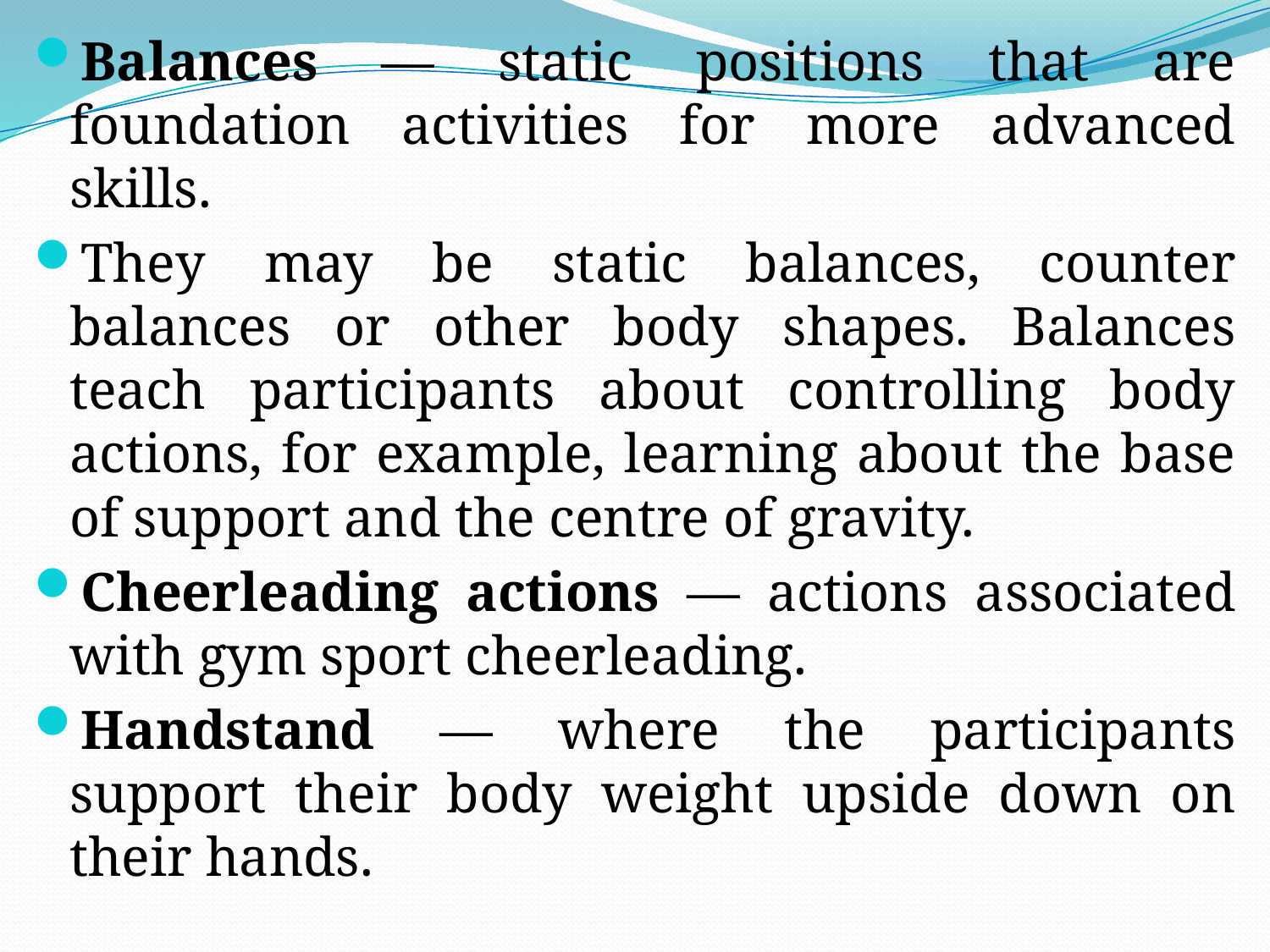

Balances — static positions that are foundation activities for more advanced skills.
They may be static balances, counter balances or other body shapes. Balances teach participants about controlling body actions, for example, learning about the base of support and the centre of gravity.
Cheerleading actions — actions associated with gym sport cheerleading.
Handstand — where the participants support their body weight upside down on their hands.